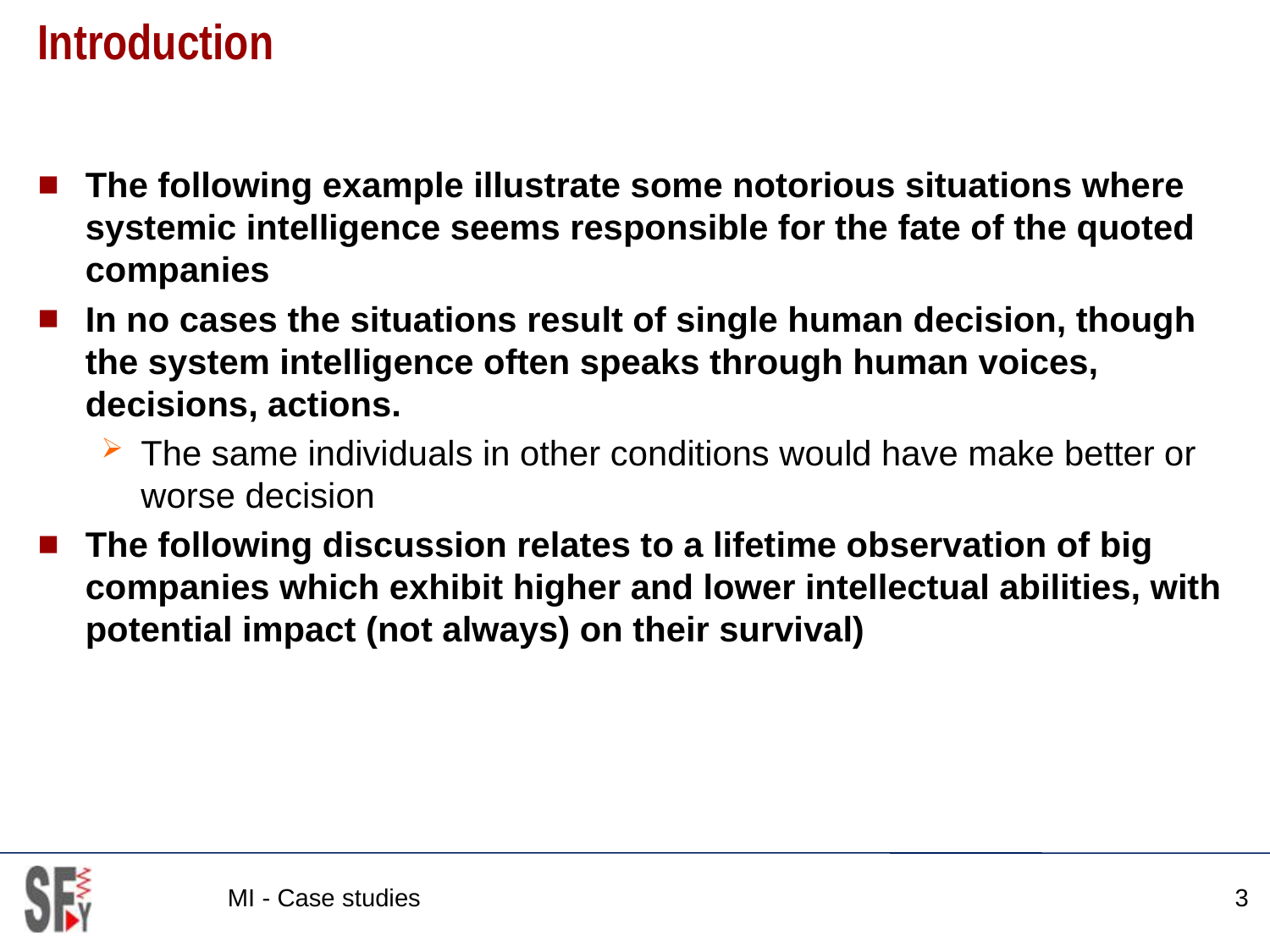

# Introduction
The following example illustrate some notorious situations where systemic intelligence seems responsible for the fate of the quoted companies
In no cases the situations result of single human decision, though the system intelligence often speaks through human voices, decisions, actions.
The same individuals in other conditions would have make better or worse decision
The following discussion relates to a lifetime observation of big companies which exhibit higher and lower intellectual abilities, with potential impact (not always) on their survival)
MI - Case studies
3